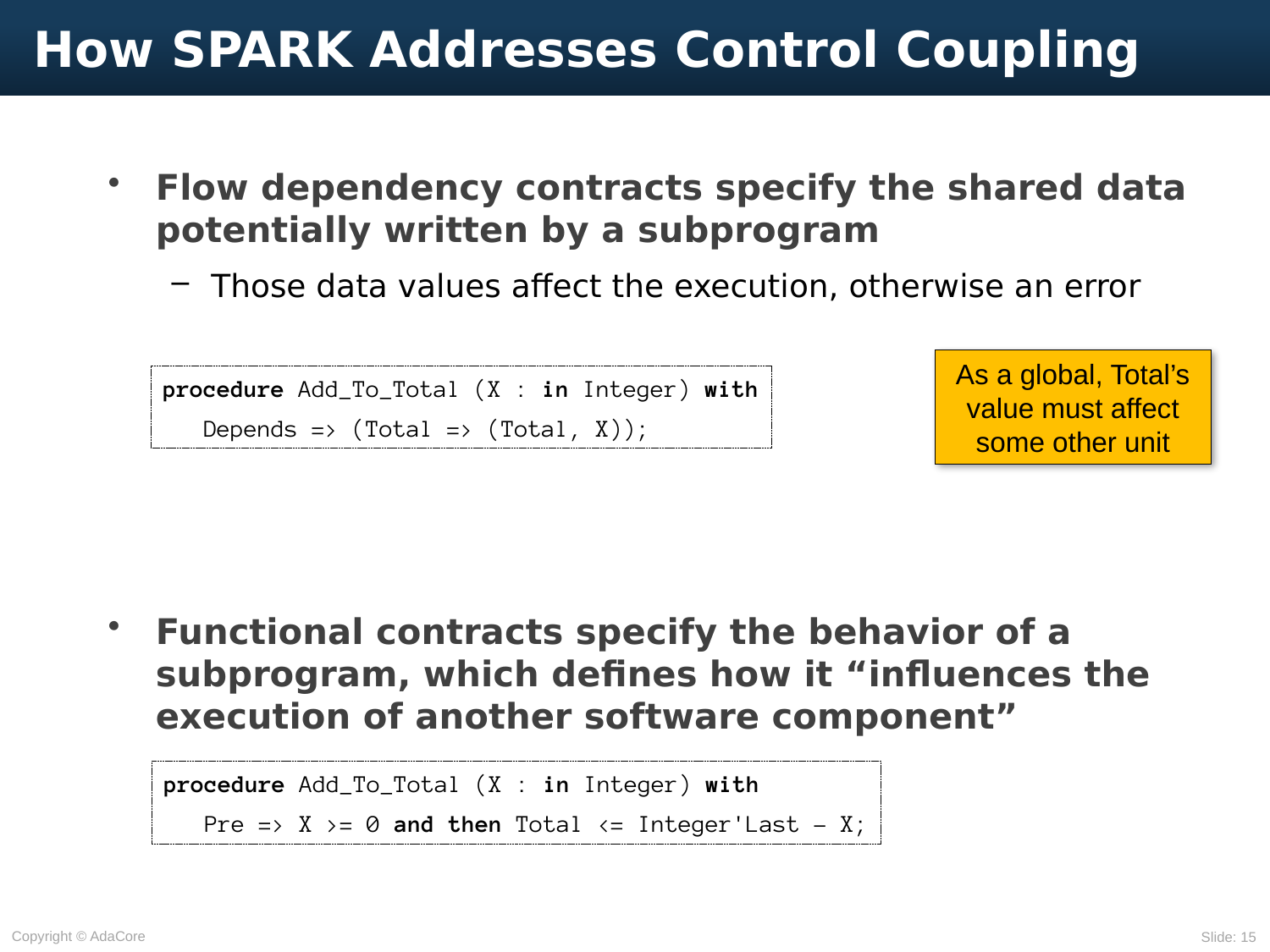

# How SPARK Addresses Control Coupling
Flow dependency contracts specify the shared data potentially written by a subprogram
Those data values affect the execution, otherwise an error

Functional contracts specify the behavior of a subprogram, which deﬁnes how it “inﬂuences the execution of another software component”
As a global, Total’s value must affect some other unit
procedure Add_To_Total (X : in Integer) with
   Depends => (Total => (Total, X));
procedure Add_To_Total (X : in Integer) with
   Pre => X >= 0 and then Total <= Integer'Last - X;